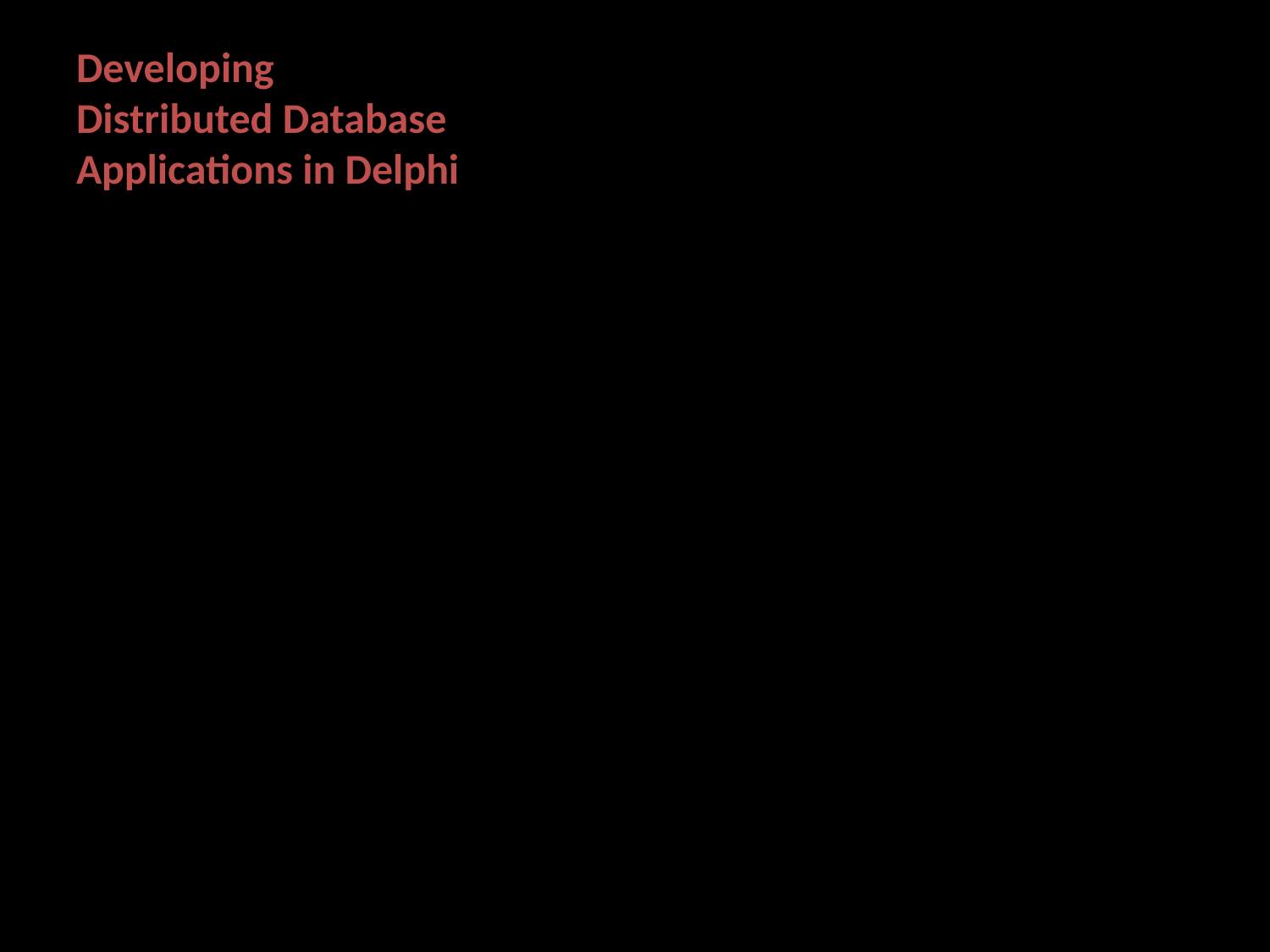

# Developing Distributed Database Applications in Delphi